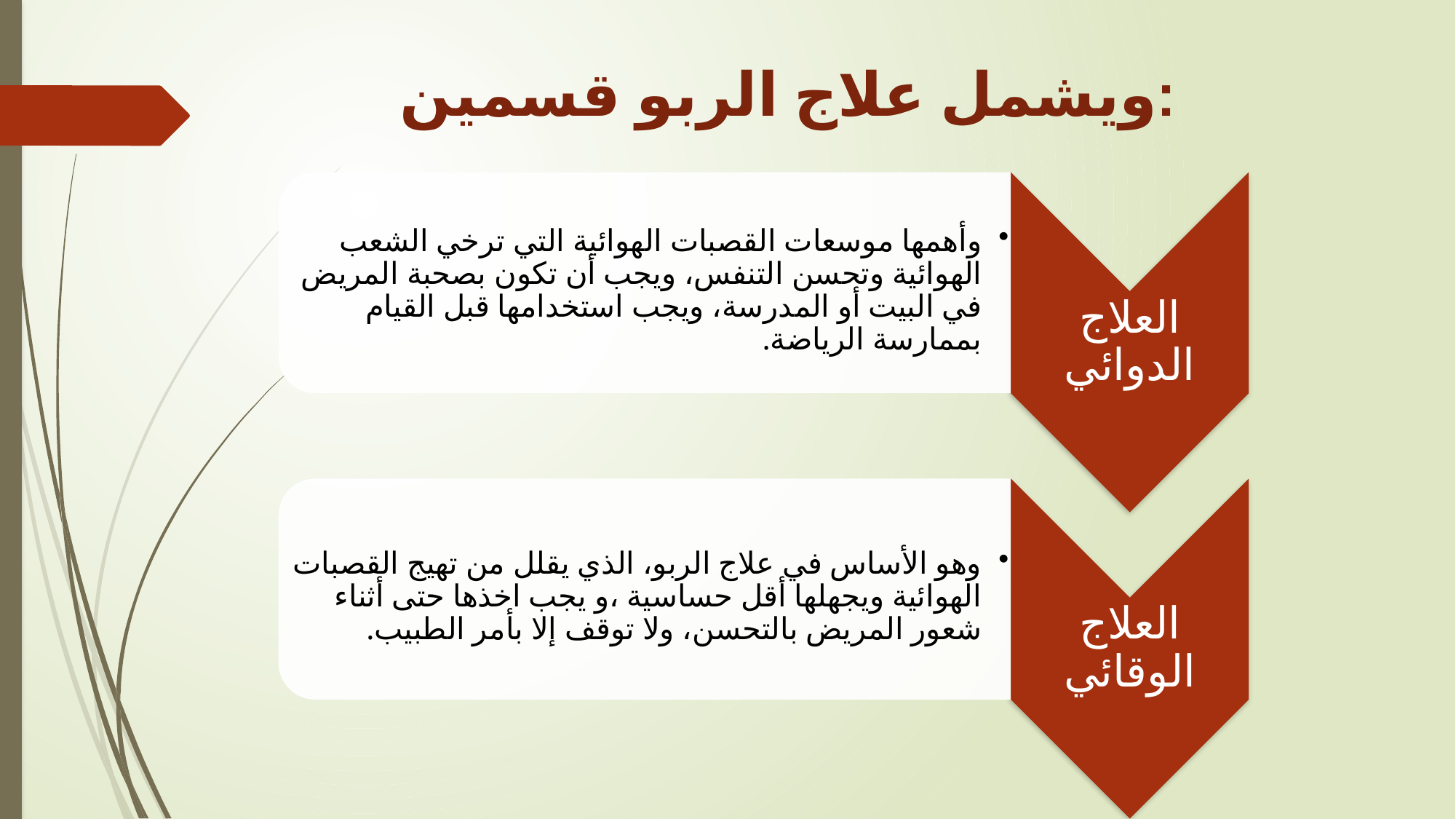

ويشمل علاج الربو قسمين:
العلاج الدوائي
وأهمها موسعات القصبات الهوائية التي ترخي الشعب الهوائية وتحسن التنفس، ويجب أن تكون بصحبة المريض في البيت أو المدرسة، ويجب استخدامها قبل القيام بممارسة الرياضة.
العلاج الوقائي
وهو الأساس في علاج الربو، الذي يقلل من تهيج القصبات الهوائية ويجهلها أقل حساسية ،و يجب اخذها حتى أثناء شعور المريض بالتحسن، ولا توقف إلا بأمر الطبيب.